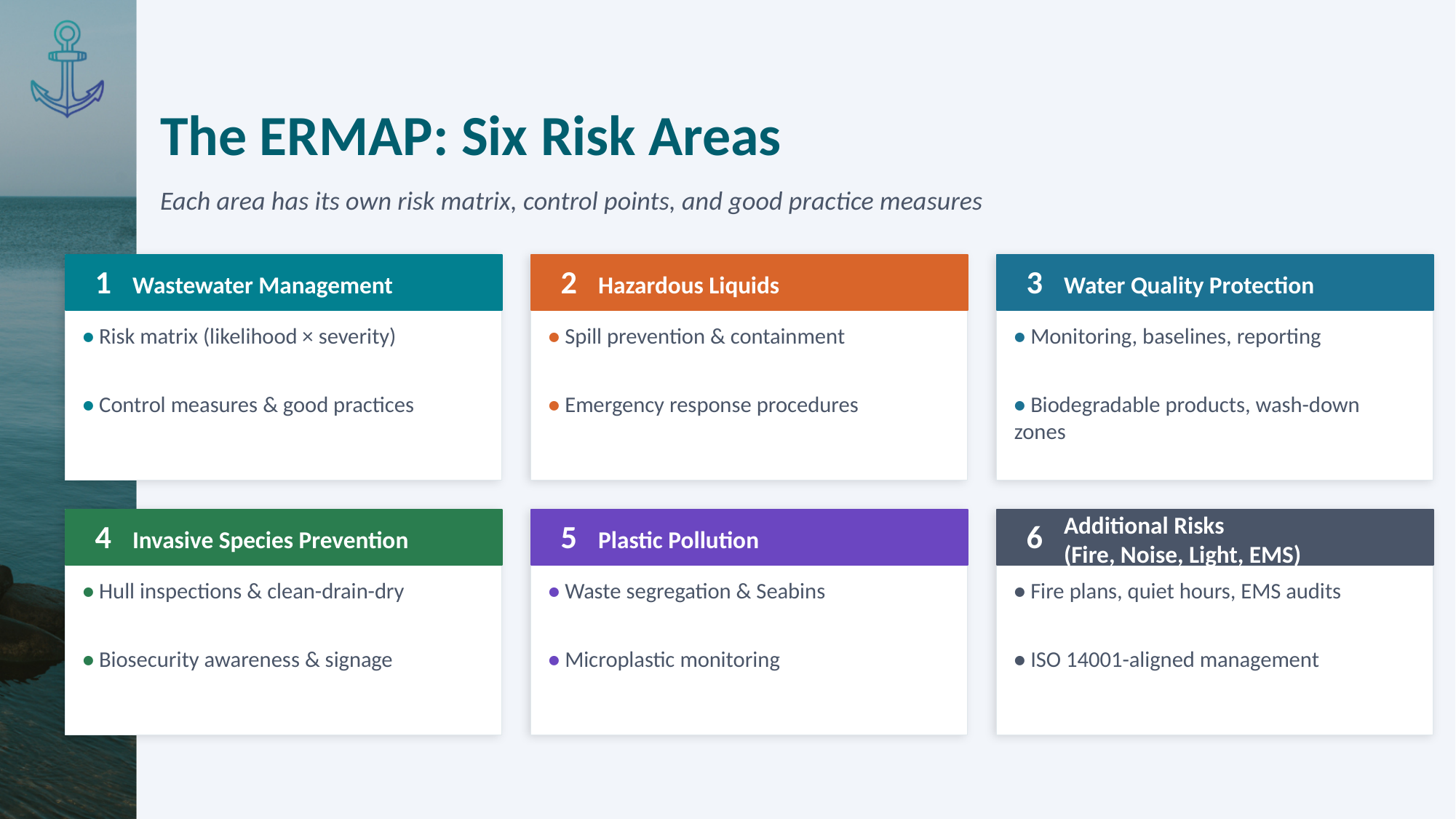

The ERMAP: Six Risk Areas
Each area has its own risk matrix, control points, and good practice measures

Wastewater Management
Hazardous Liquids
Water Quality Protection
1
2
3
• Risk matrix (likelihood × severity)
• Spill prevention & containment
• Monitoring, baselines, reporting
• Control measures & good practices
• Emergency response procedures
• Biodegradable products, wash-down zones

Invasive Species Prevention
Plastic Pollution
Additional Risks
(Fire, Noise, Light, EMS)
4
5
6
• Hull inspections & clean-drain-dry
• Waste segregation & Seabins
• Fire plans, quiet hours, EMS audits
• Biosecurity awareness & signage
• Microplastic monitoring
• ISO 14001-aligned management